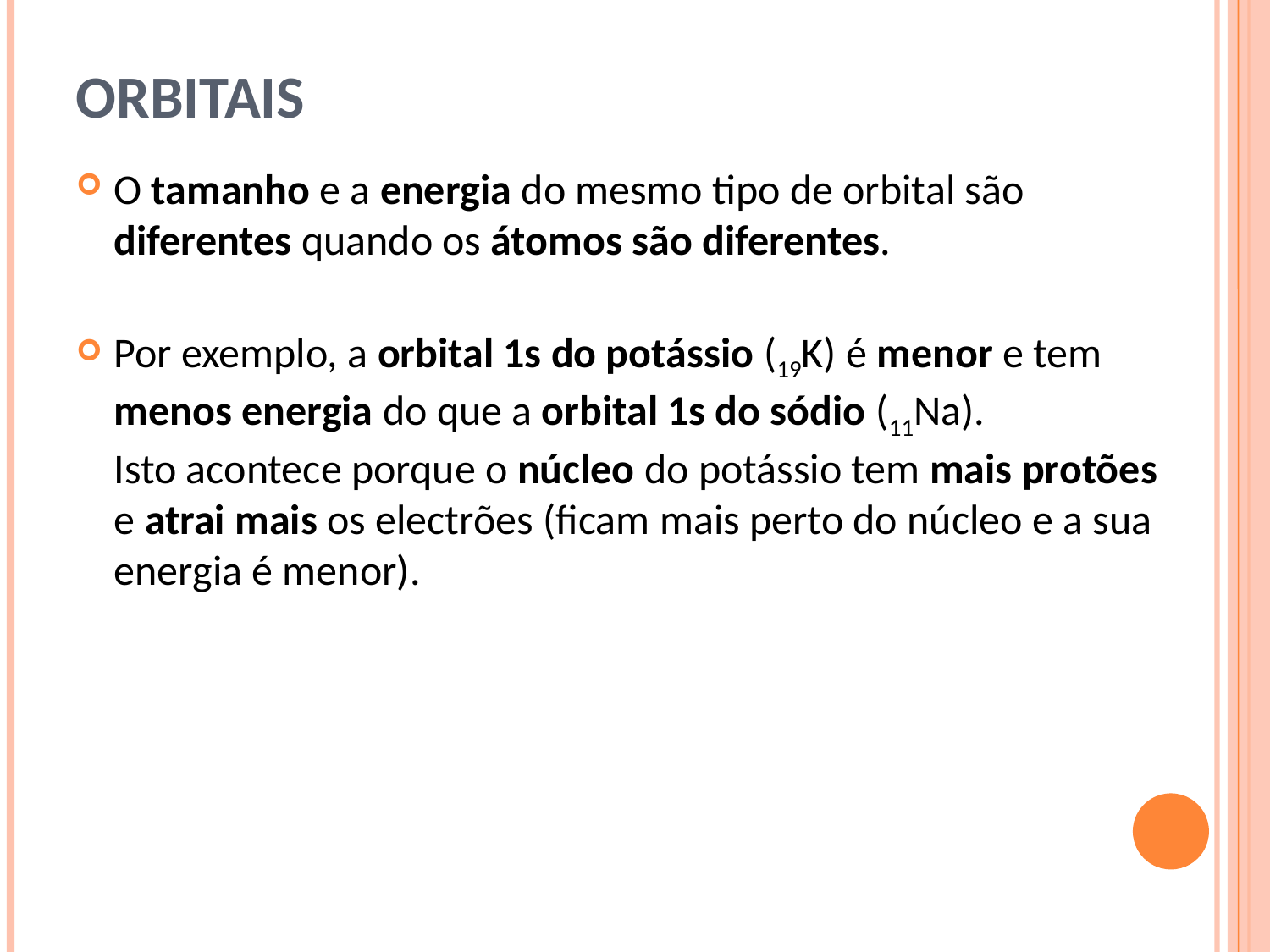

# Orbitais
O tamanho e a energia do mesmo tipo de orbital são diferentes quando os átomos são diferentes.

Por exemplo, a orbital 1s do potássio (19K) é menor e tem
menos energia do que a orbital 1s do sódio (11Na).
Isto acontece porque o núcleo do potássio tem mais protões
e atrai mais os electrões (ficam mais perto do núcleo e a sua energia é menor).